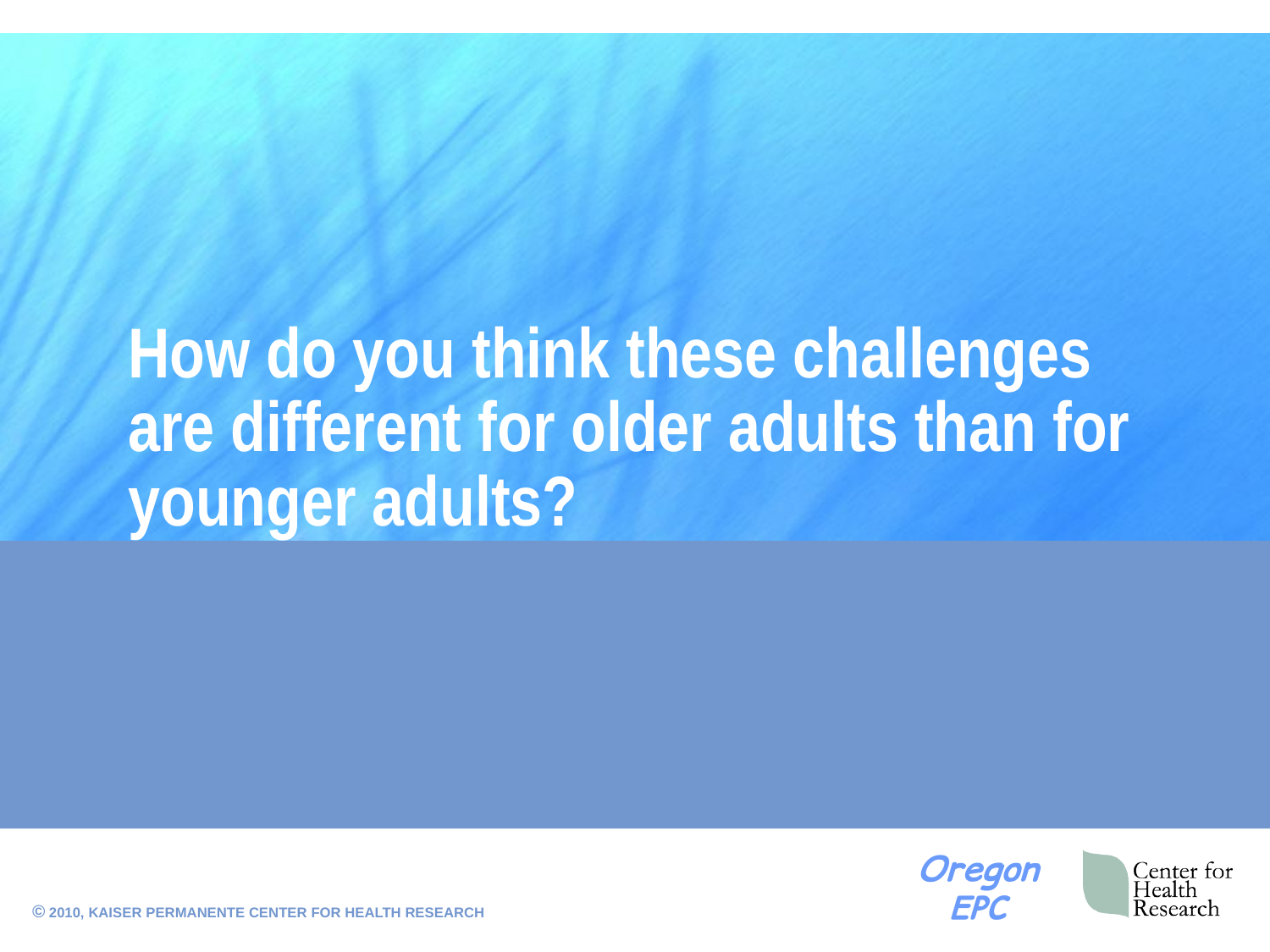

# How do you think these challenges are different for older adults than for younger adults?